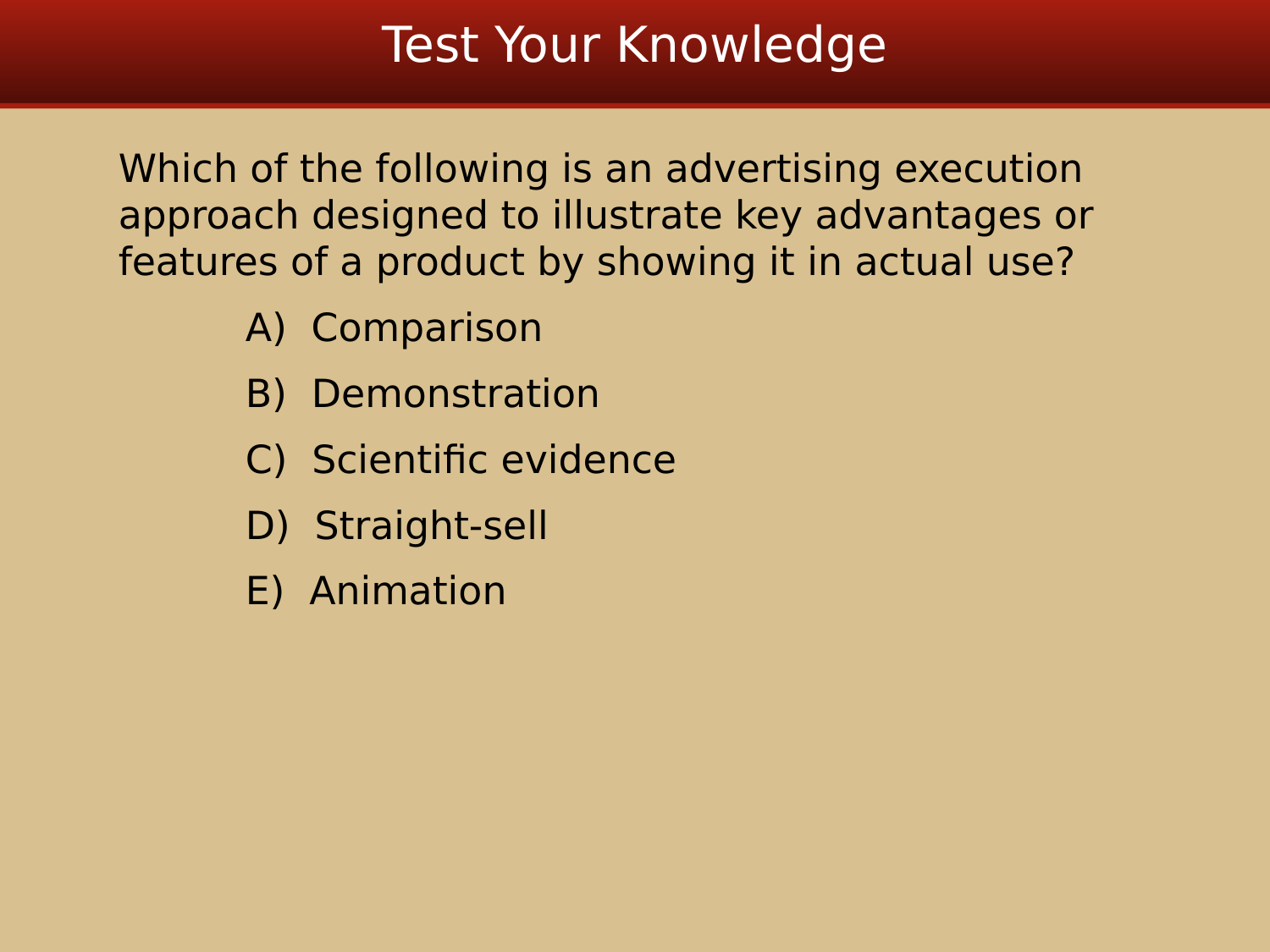

# Test Your Knowledge

Which of the following is an advertising execution approach designed to illustrate key advantages or features of a product by showing it in actual use?
	A)  Comparison
	B)  Demonstration
	C)  Scientific evidence
	D)  Straight-sell
	E)  Animation